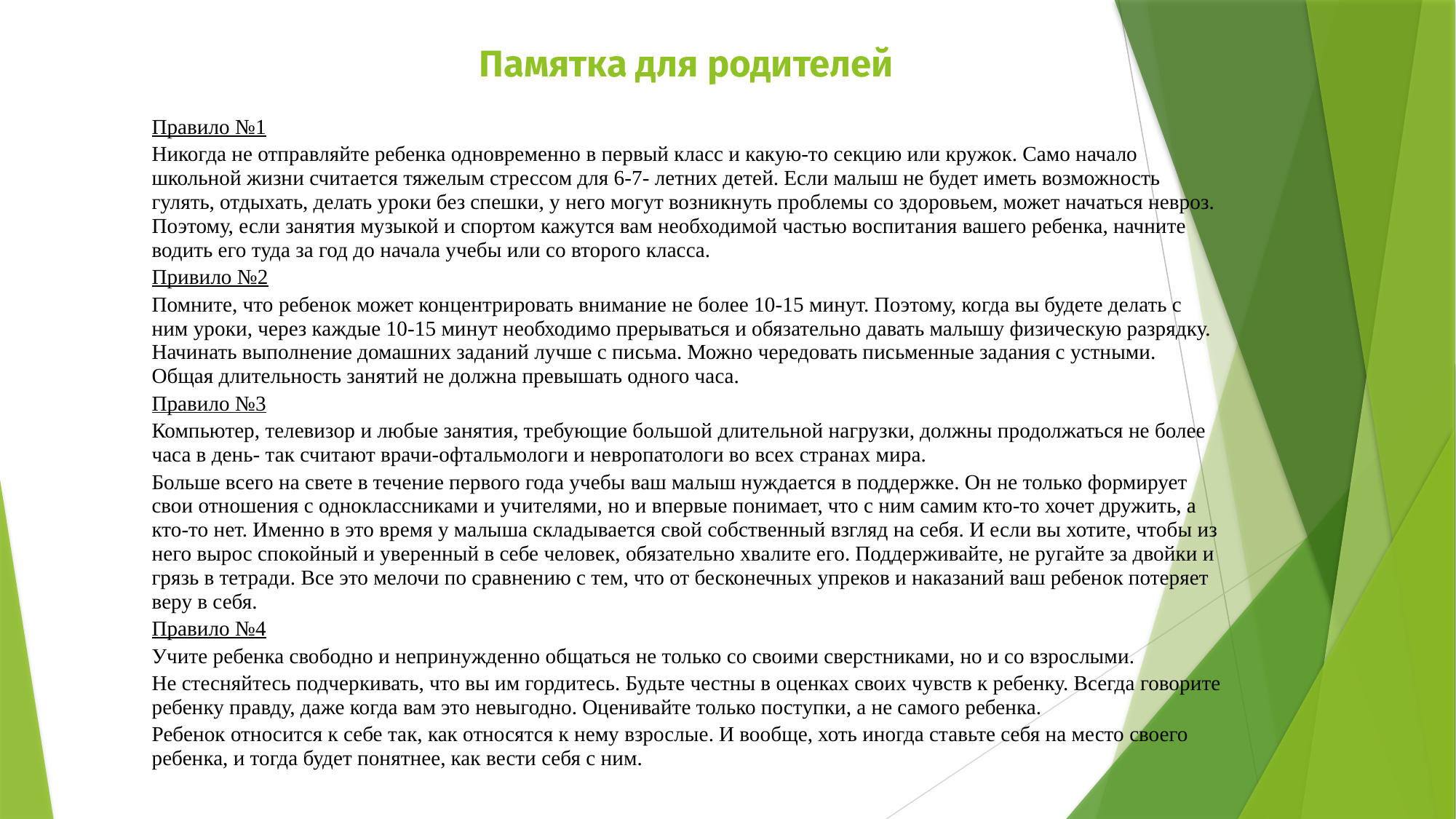

Памятка для родителей
Правило №1
Никогда не отправляйте ребенка одновременно в первый класс и какую-то секцию или кружок. Само начало школьной жизни считается тяжелым стрессом для 6-7- летних детей. Если малыш не будет иметь возможность гулять, отдыхать, делать уроки без спешки, у него могут возникнуть проблемы со здоровьем, может начаться невроз. Поэтому, если занятия музыкой и спортом кажутся вам необходимой частью воспитания вашего ребенка, начните водить его туда за год до начала учебы или со второго класса.
Привило №2
Помните, что ребенок может концентрировать внимание не более 10-15 минут. Поэтому, когда вы будете делать с ним уроки, через каждые 10-15 минут необходимо прерываться и обязательно давать малышу физическую разрядку. Начинать выполнение домашних заданий лучше с письма. Можно чередовать письменные задания с устными. Общая длительность занятий не должна превышать одного часа.
Правило №3
Компьютер, телевизор и любые занятия, требующие большой длительной нагрузки, должны продолжаться не более часа в день- так считают врачи-офтальмологи и невропатологи во всех странах мира.
Больше всего на свете в течение первого года учебы ваш малыш нуждается в поддержке. Он не только формирует свои отношения с одноклассниками и учителями, но и впервые понимает, что с ним самим кто-то хочет дружить, а кто-то нет. Именно в это время у малыша складывается свой собственный взгляд на себя. И если вы хотите, чтобы из него вырос спокойный и уверенный в себе человек, обязательно хвалите его. Поддерживайте, не ругайте за двойки и грязь в тетради. Все это мелочи по сравнению с тем, что от бесконечных упреков и наказаний ваш ребенок потеряет веру в себя.
Правило №4
Учите ребенка свободно и непринужденно общаться не только со своими сверстниками, но и со взрослыми.
Не стесняйтесь подчеркивать, что вы им гордитесь. Будьте честны в оценках своих чувств к ребенку. Всегда говорите ребенку правду, даже когда вам это невыгодно. Оценивайте только поступки, а не самого ребенка.
Ребенок относится к себе так, как относятся к нему взрослые. И вообще, хоть иногда ставьте себя на место своего ребенка, и тогда будет понятнее, как вести себя с ним.